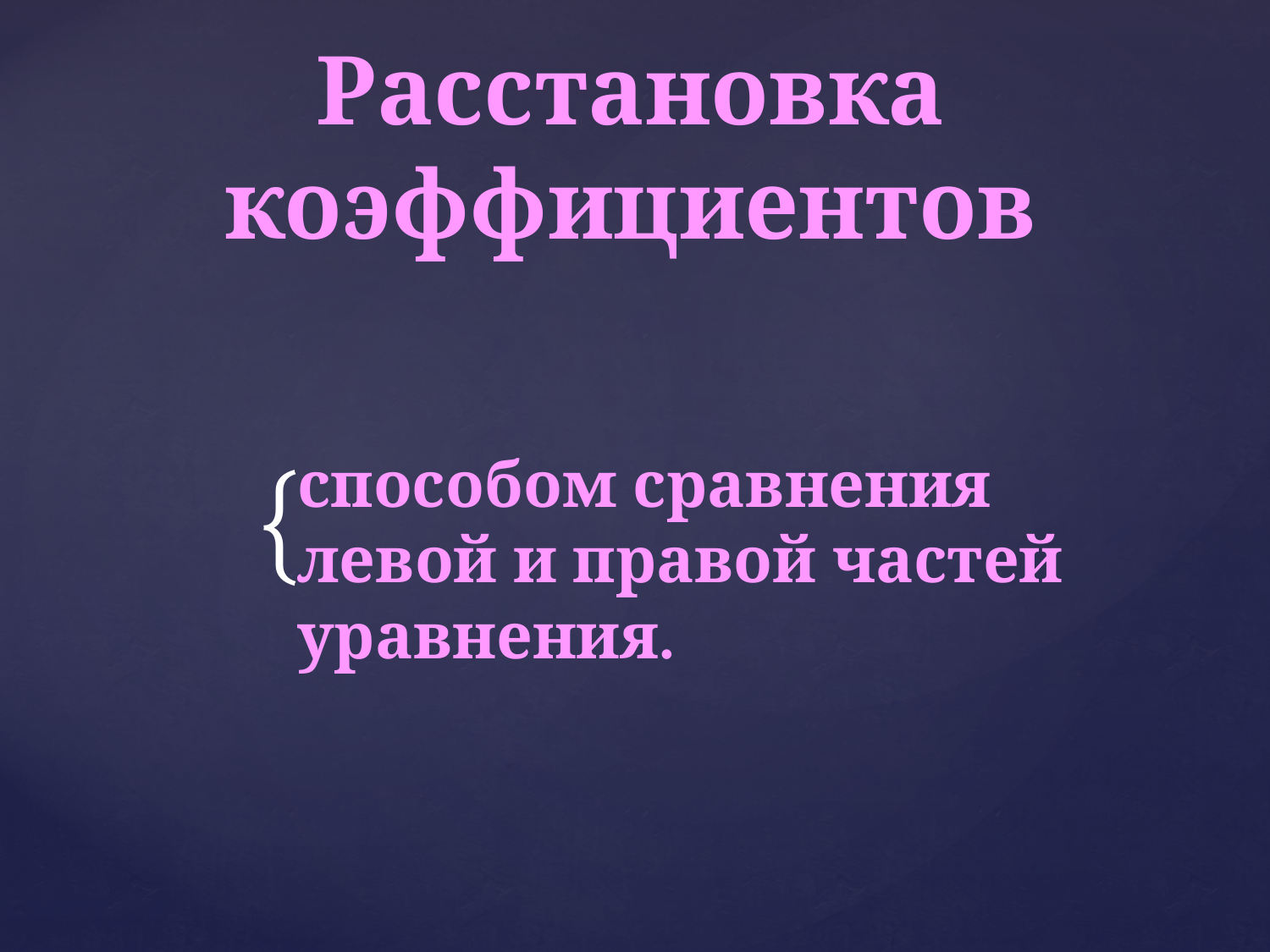

# Расстановка коэффициентов
способом сравнения левой и правой частей уравнения.